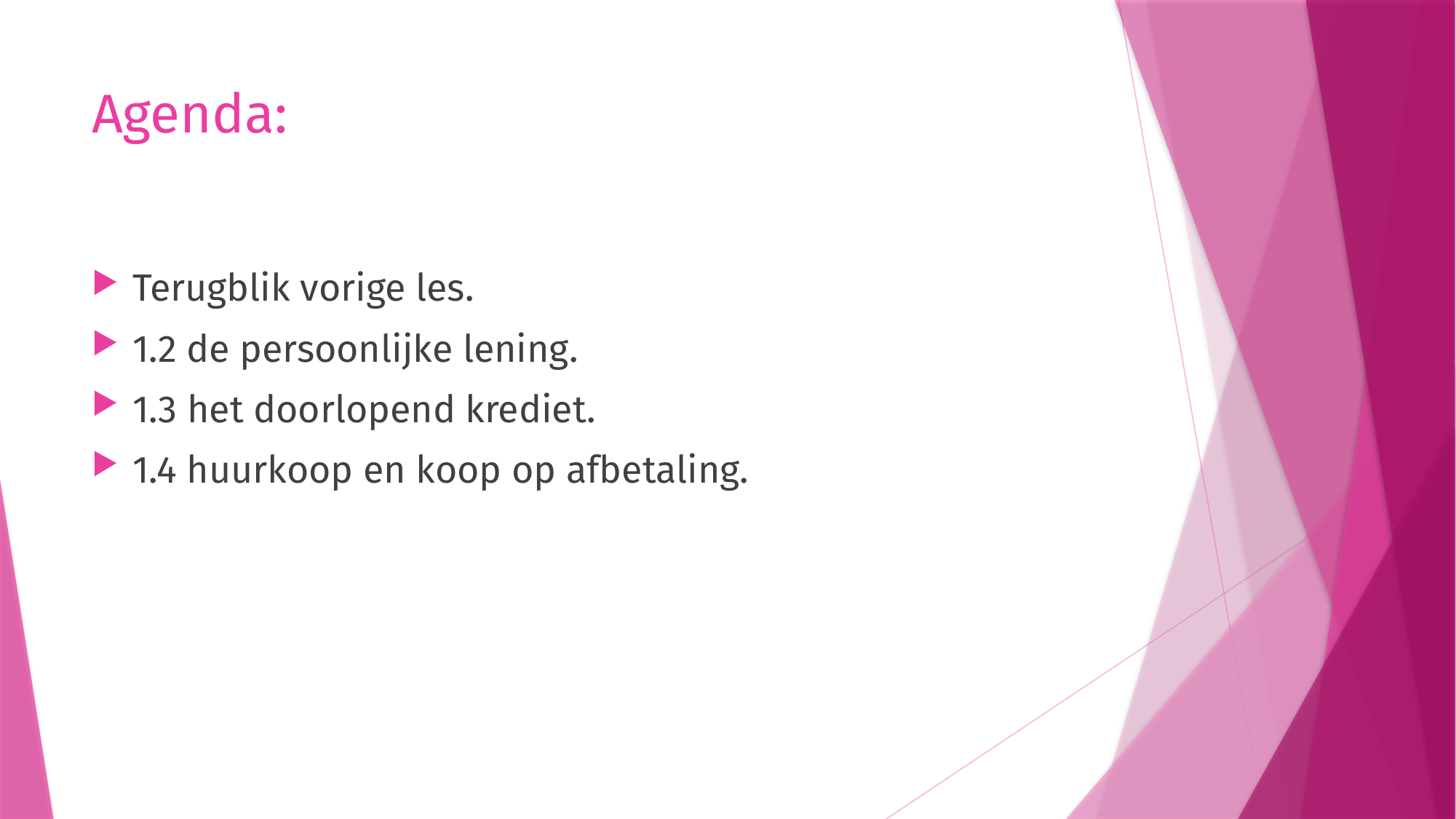

# Agenda:
Terugblik vorige les.
1.2 de persoonlijke lening.
1.3 het doorlopend krediet.
1.4 huurkoop en koop op afbetaling.